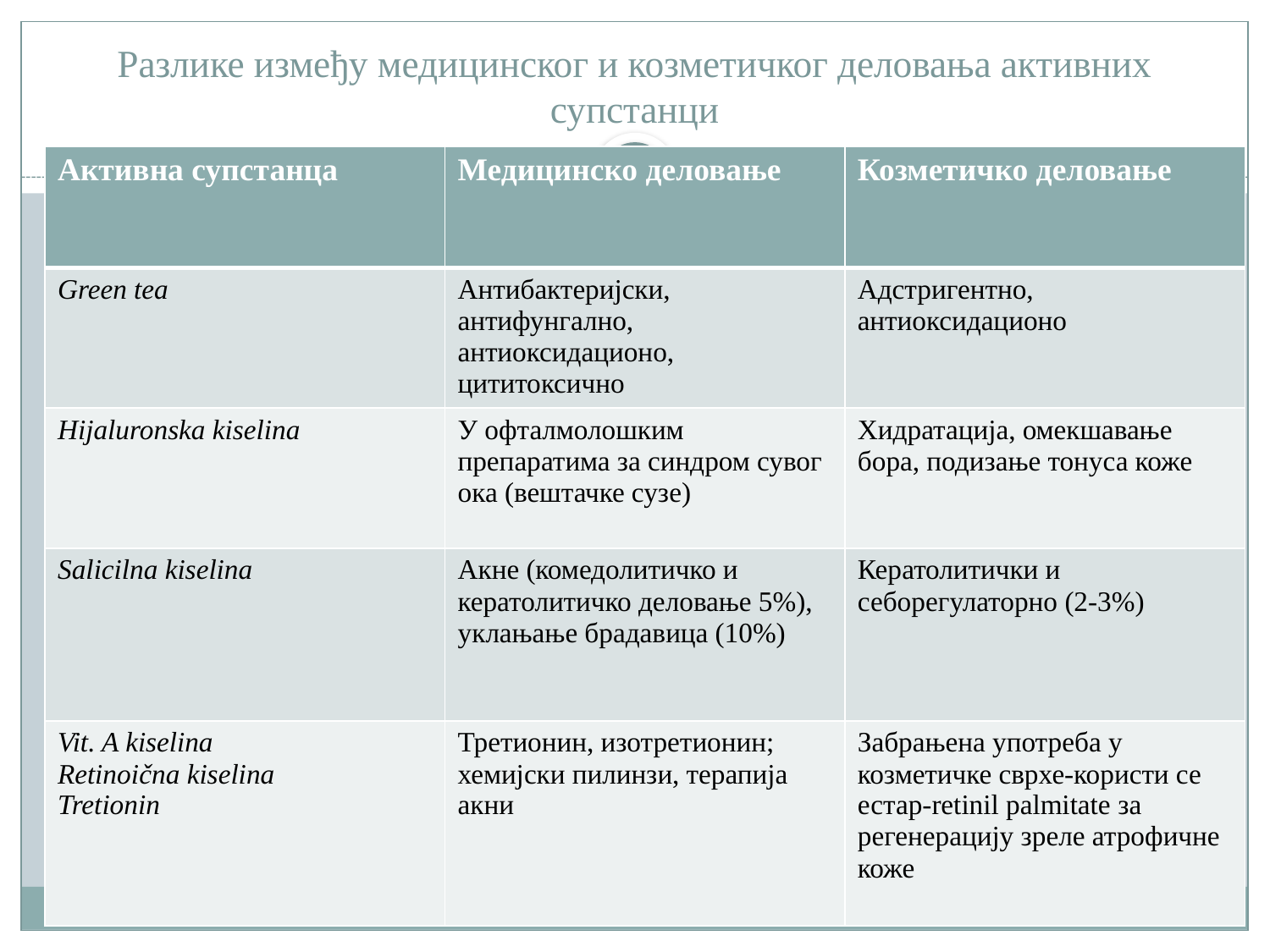

# Разлике између медицинског и козметичког деловања активних супстанци
| Активна супстанца | Медицинско деловање | Козметичко деловање |
| --- | --- | --- |
| Green tea | Антибактеријски, антифунгално, антиоксидационо, цититоксично | Адстригентно, антиоксидационо |
| Hijaluronska kiselina | У офталмолошким препаратима за синдром сувог ока (вештачке сузе) | Хидратација, омекшавање бора, подизање тонуса коже |
| Salicilna kiselina | Акне (комедолитичко и кератолитичко деловање 5%), уклањање брадавица (10%) | Кератолитички и себорегулаторно (2-3%) |
| Vit. A kiselina Retinoična kiselina Tretionin | Третионин, изотретионин; хемијски пилинзи, терапија акни | Забрањена употреба у козметичке сврхе-користи се естар-retinil palmitate за регенерацију зреле атрофичне коже |